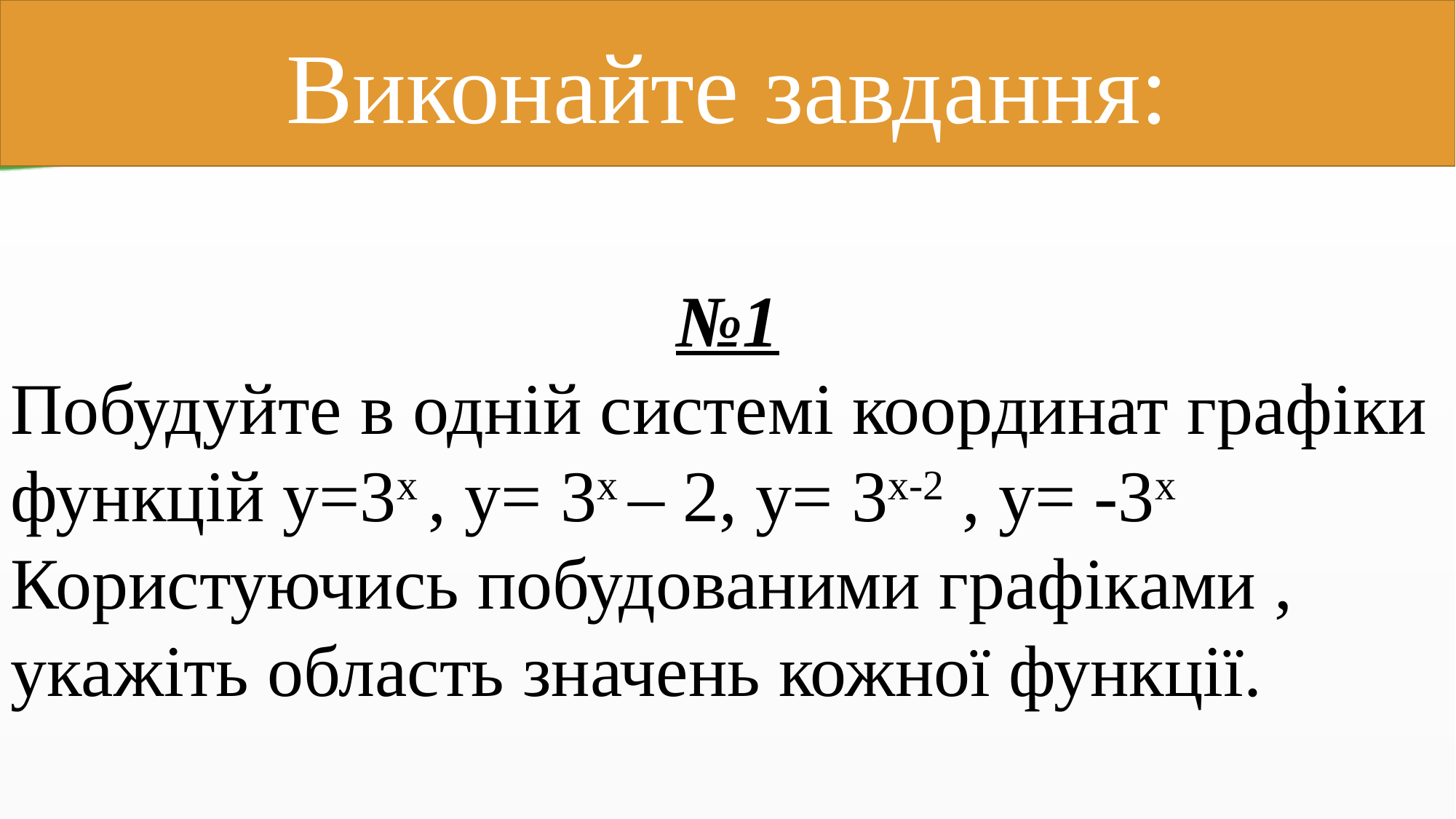

Виконайте завдання:
№1
Побудуйте в одній системі координат графіки функцій у=3х , у= 3х – 2, у= 3х-2 , у= -3х
Користуючись побудованими графіками , укажіть область значень кожної функції.